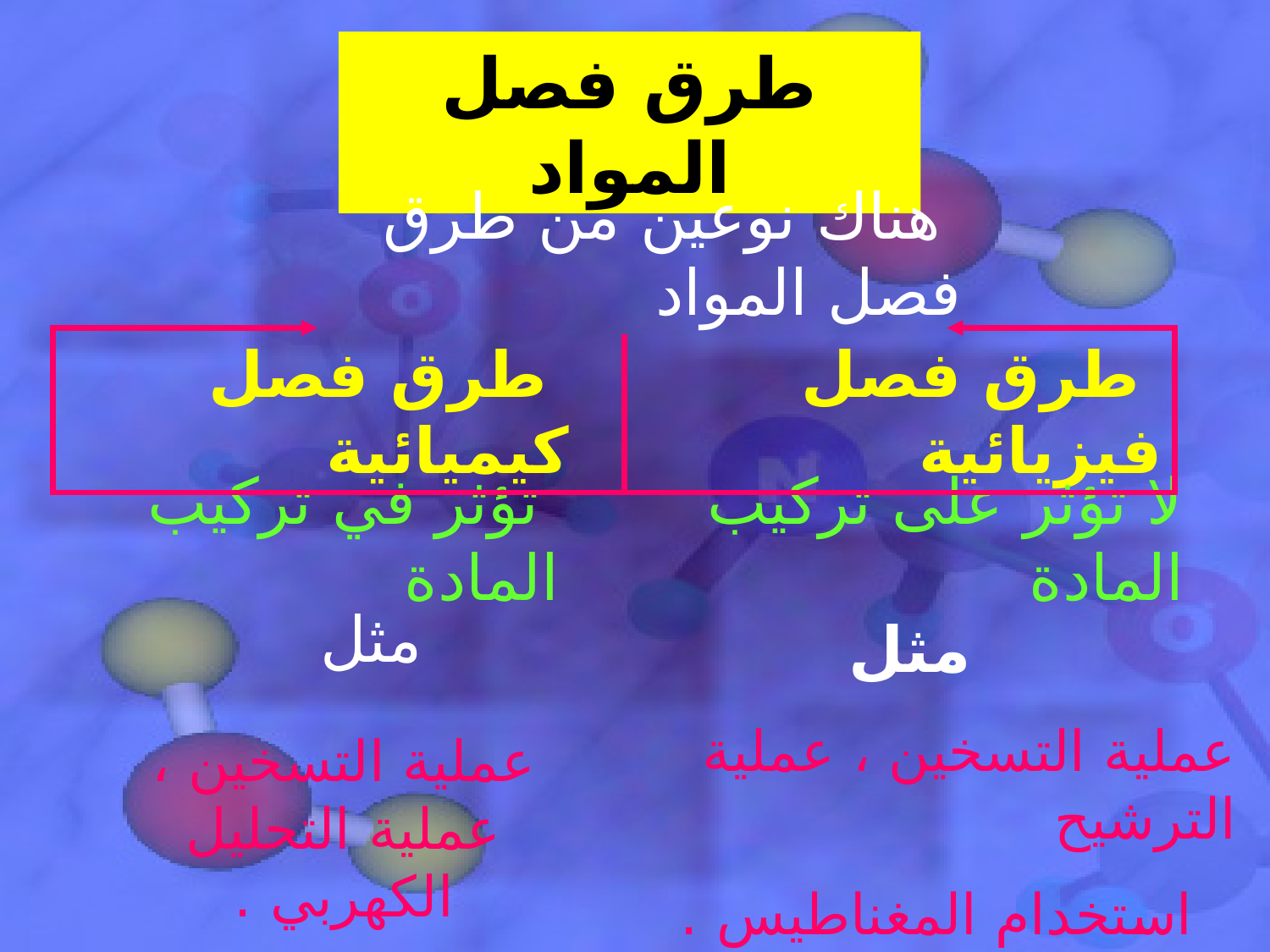

طرق فصل المواد
 هناك نوعين من طرق فصل المواد
 طرق فصل كيميائية
 طرق فصل فيزيائية
 تؤثر في تركيب المادة
لا تؤثر على تركيب المادة
 مثل
 مثل
عملية التسخين ، عملية الترشيح
استخدام المغناطيس .
عملية التسخين ، عملية التحليل الكهربي .